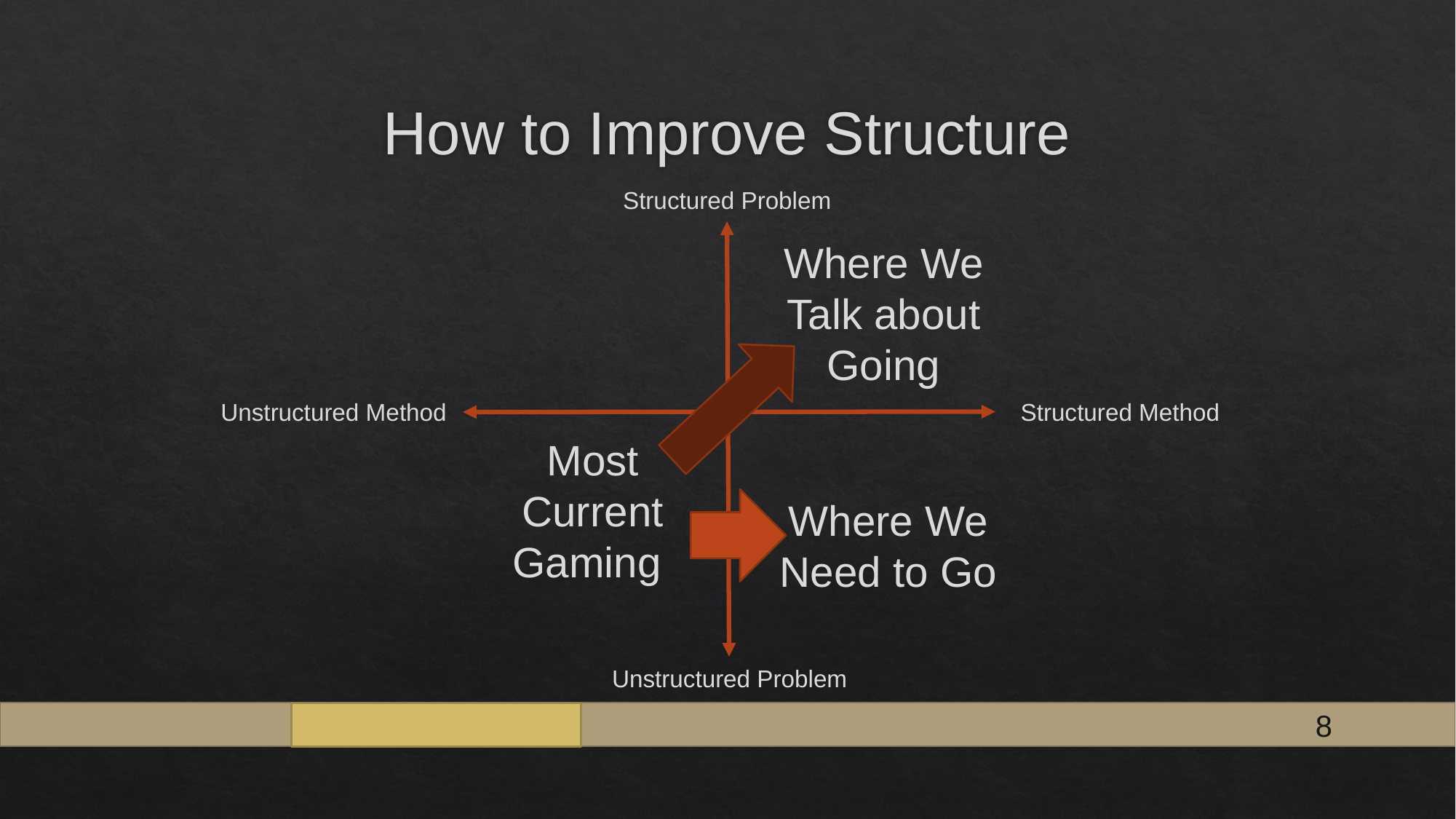

# How to Improve Structure
Structured Problem
Where We Talk about Going

Unstructured Method
Structured Method
Most Current Gaming
Where We Need to Go

Unstructured Problem
8